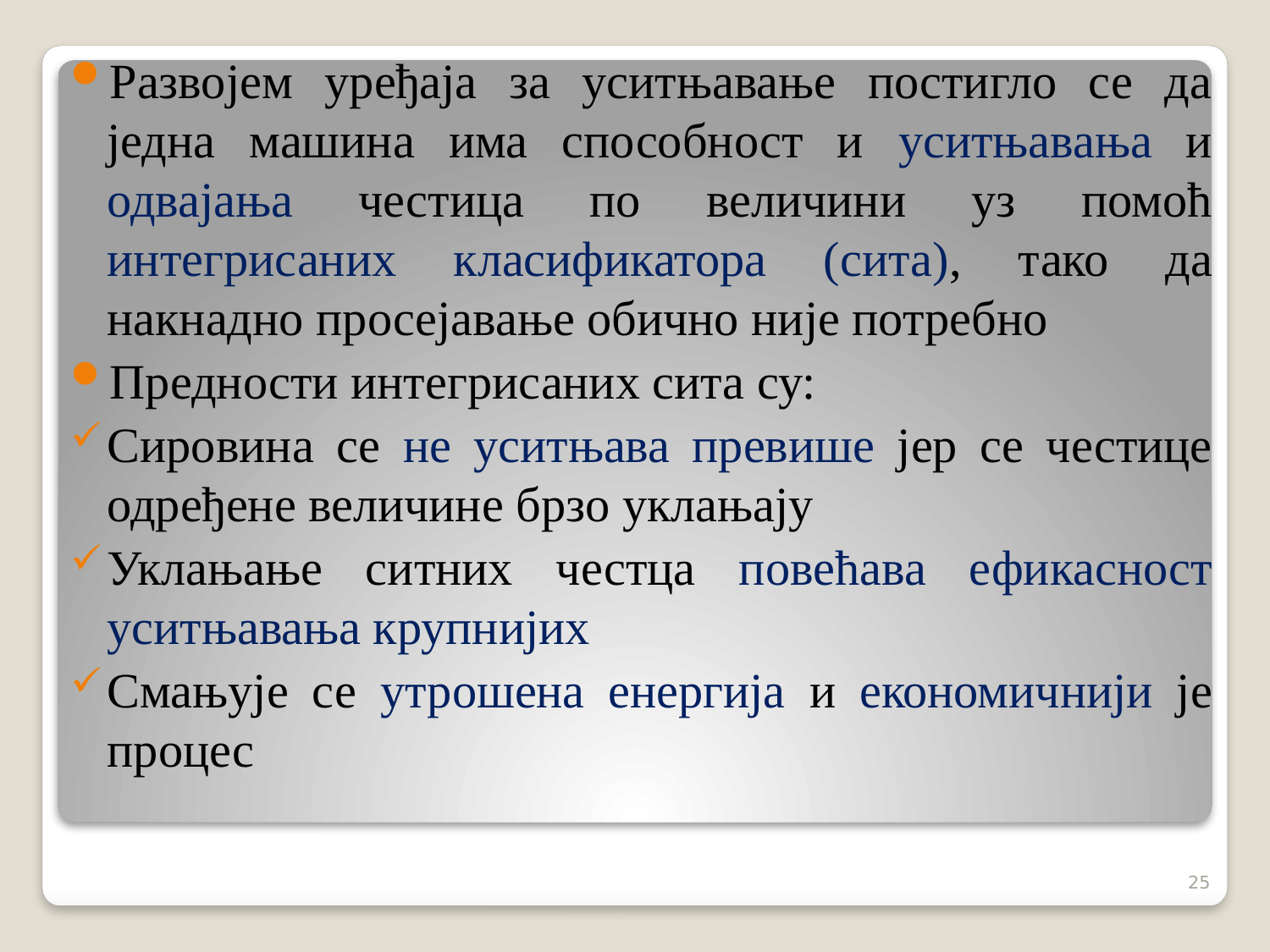

Развојем уређаја за уситњавање постигло се да једна машина има способност и уситњавања и одвајања честица по величини уз помоћ интегрисаних класификатора (сита), тако да накнадно просејавање обично није потребно
Предности интегрисаних сита су:
Сировина се не уситњава превише јер се честице одређене величине брзо уклањају
Уклањање ситних честца повећава ефикасност уситњавања крупнијих
Смањује се утрошена енергија и економичнији је процес
25